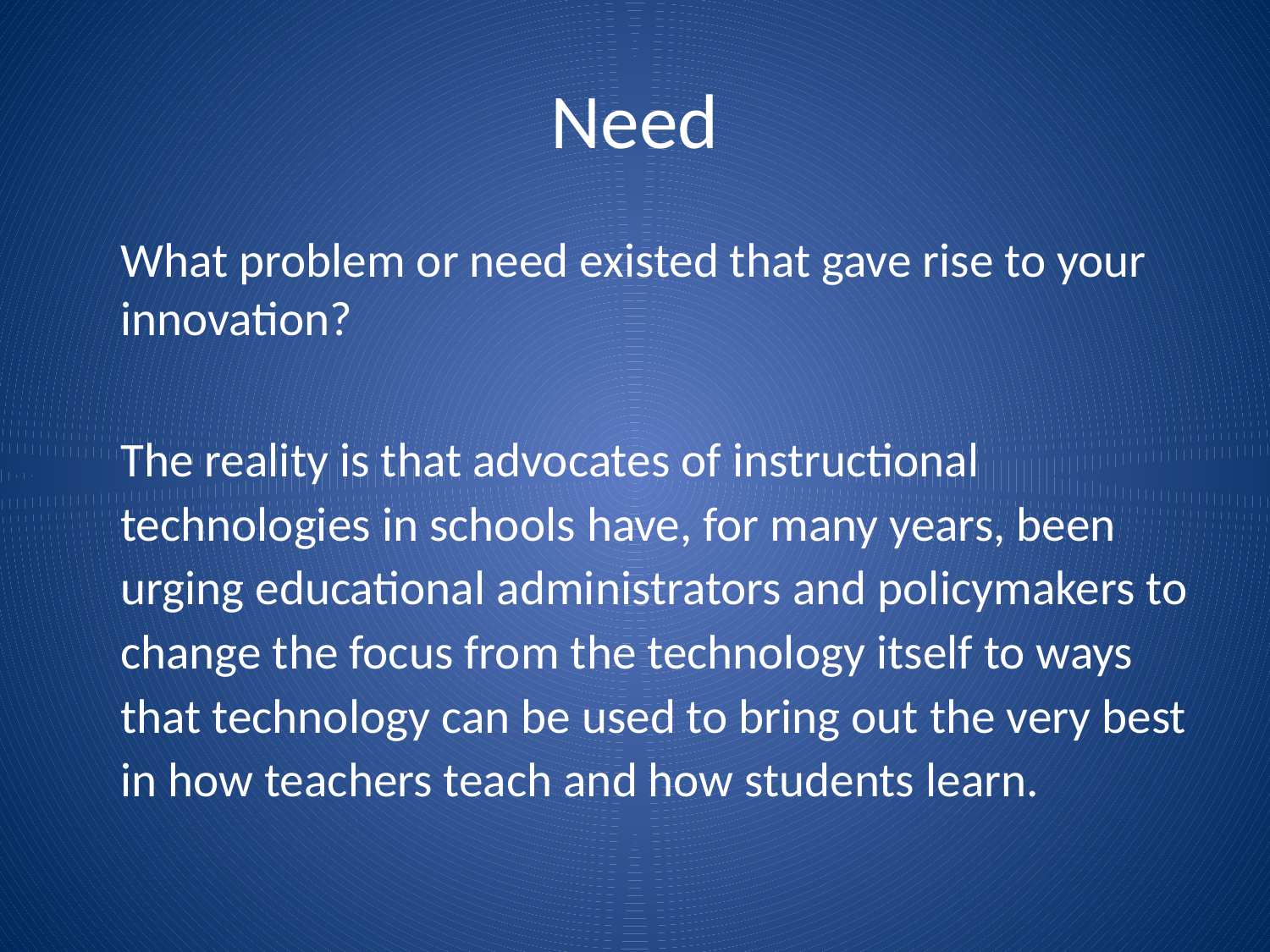

# Need
	What problem or need existed that gave rise to your innovation?

	The reality is that advocates of instructional technologies in schools have, for many years, been urging educational administrators and policymakers to change the focus from the technology itself to ways that technology can be used to bring out the very best in how teachers teach and how students learn.